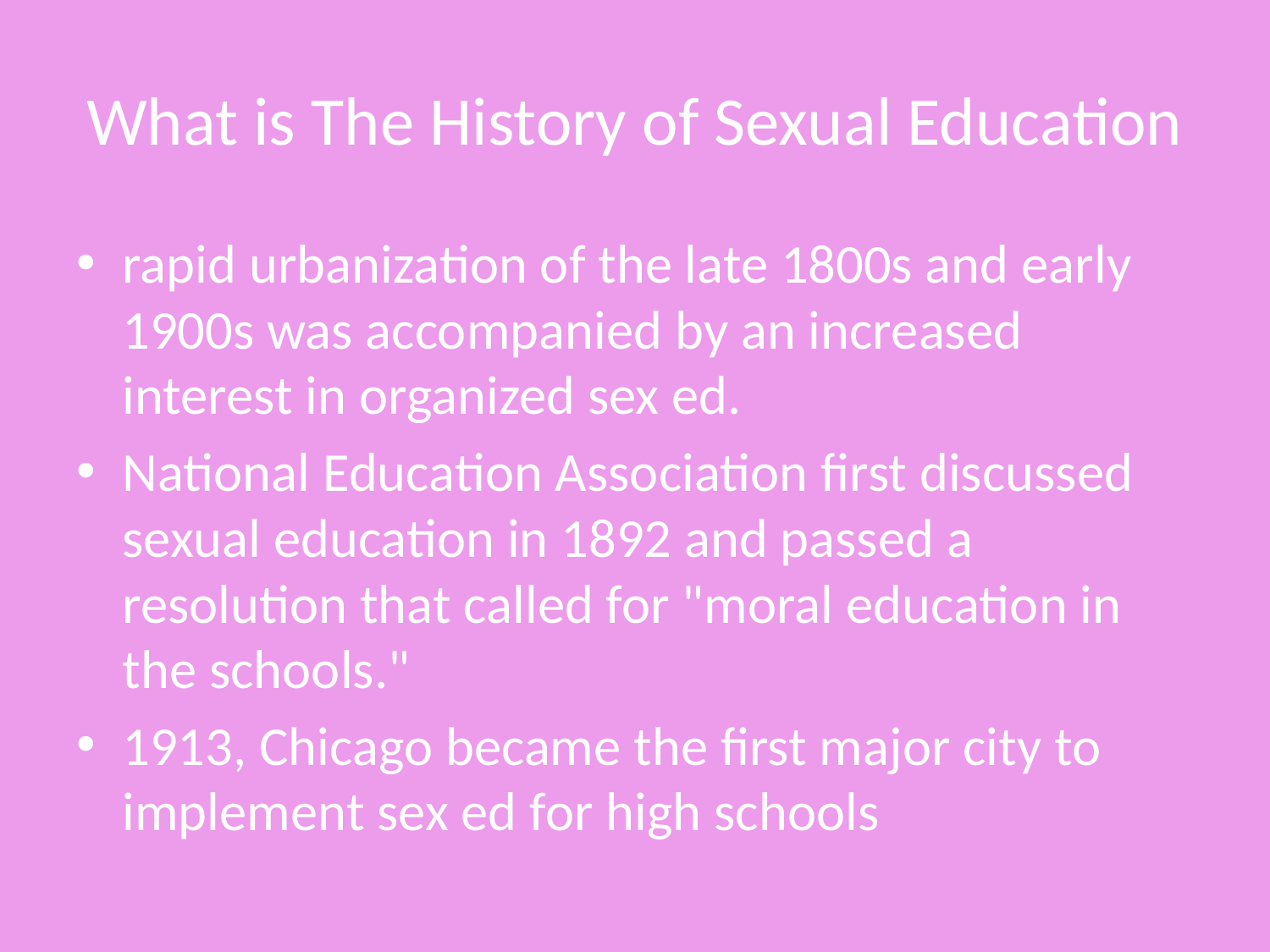

# What is The History of Sexual Education
rapid urbanization of the late 1800s and early 1900s was accompanied by an increased interest in organized sex ed.
National Education Association first discussed sexual education in 1892 and passed a resolution that called for "moral education in the schools."
1913, Chicago became the first major city to implement sex ed for high schools